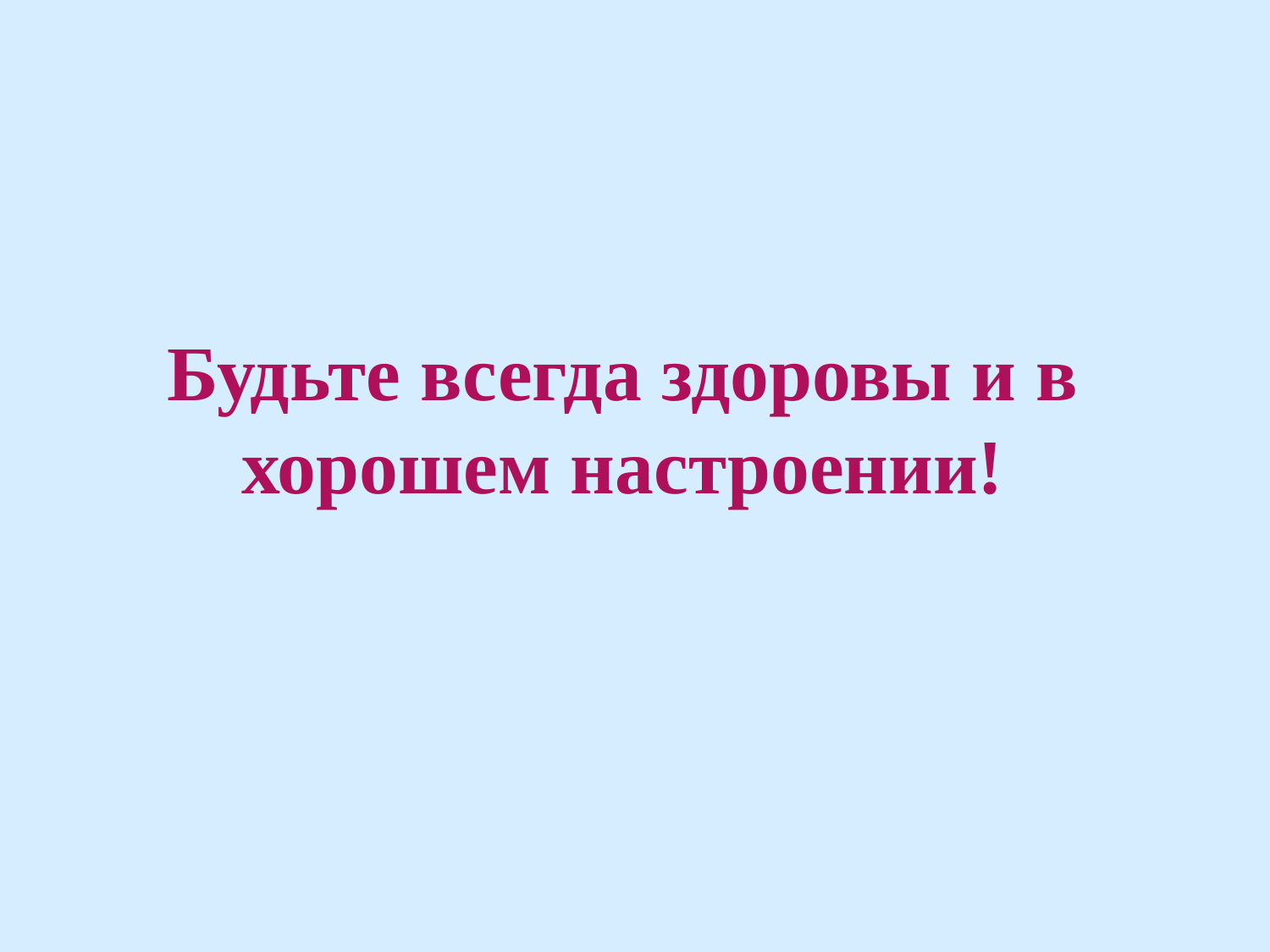

# Будьте всегда здоровы и в хорошем настроении!